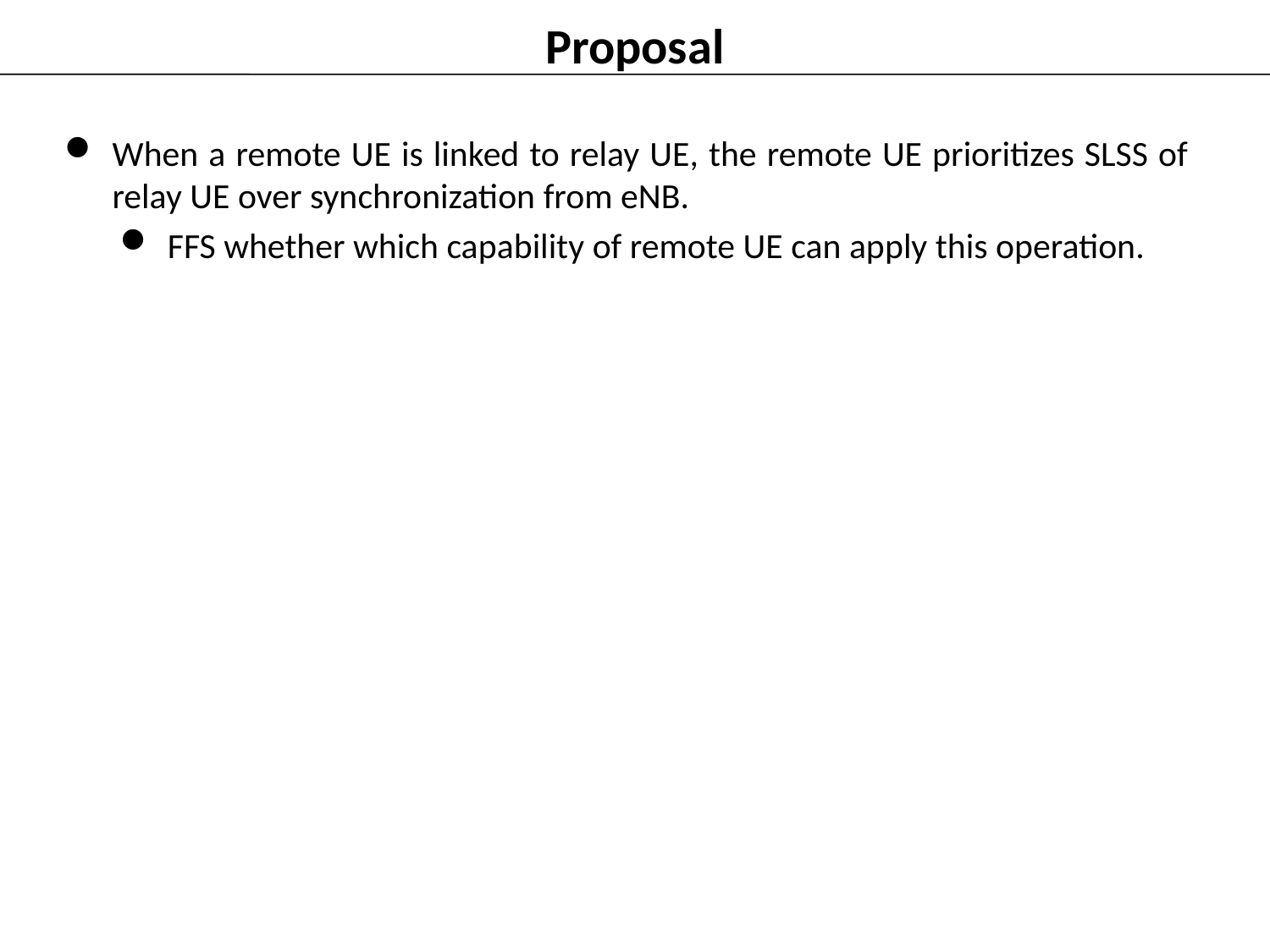

# Proposal
When a remote UE is linked to relay UE, the remote UE prioritizes SLSS of relay UE over synchronization from eNB.
FFS whether which capability of remote UE can apply this operation.